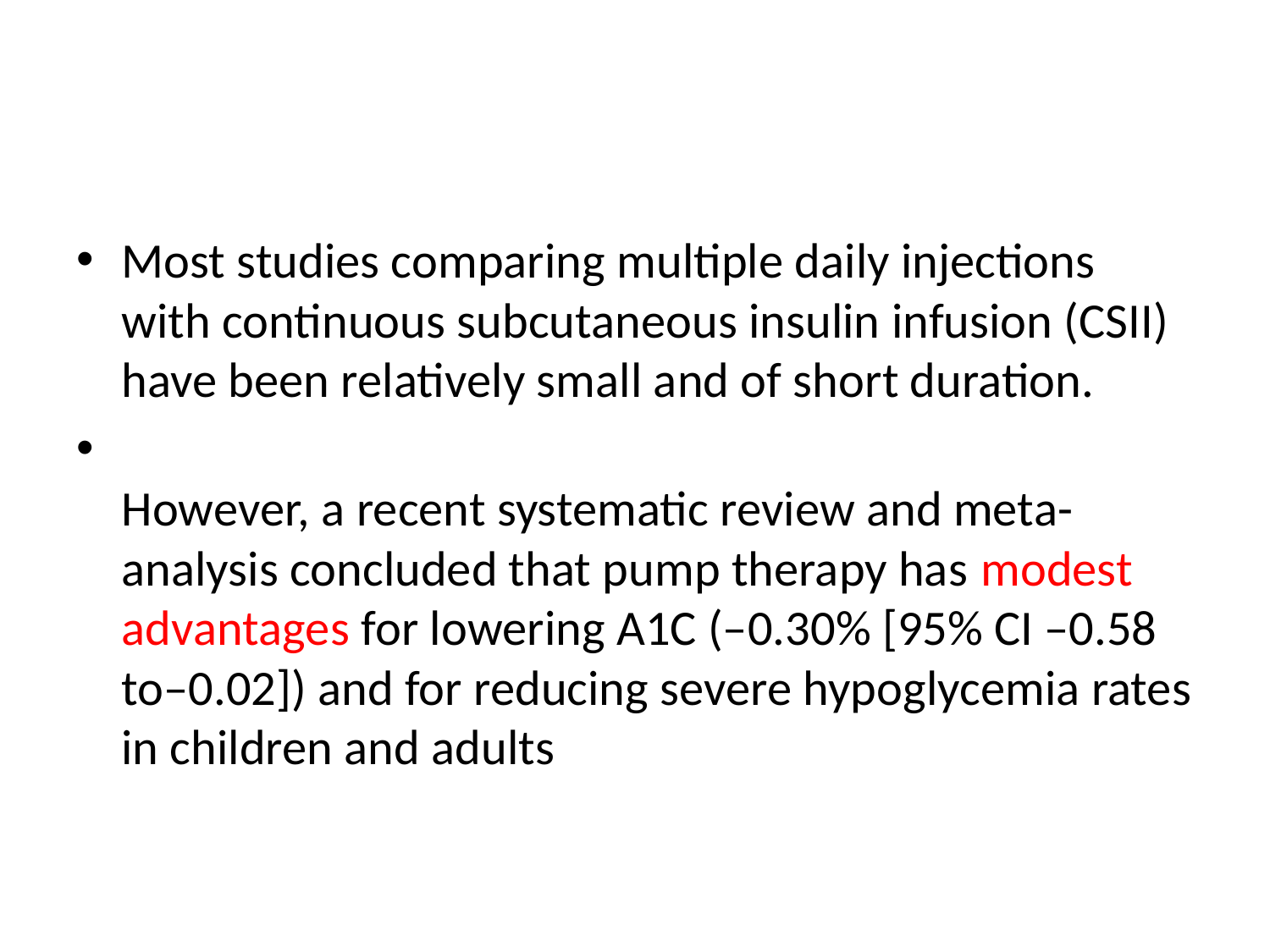

#
Most studies comparing multiple daily injections with continuous subcutaneous insulin infusion (CSII) have been relatively small and of short duration.
However, a recent systematic review and meta-analysis concluded that pump therapy has modest advantages for lowering A1C (–0.30% [95% CI –0.58 to–0.02]) and for reducing severe hypoglycemia rates in children and adults